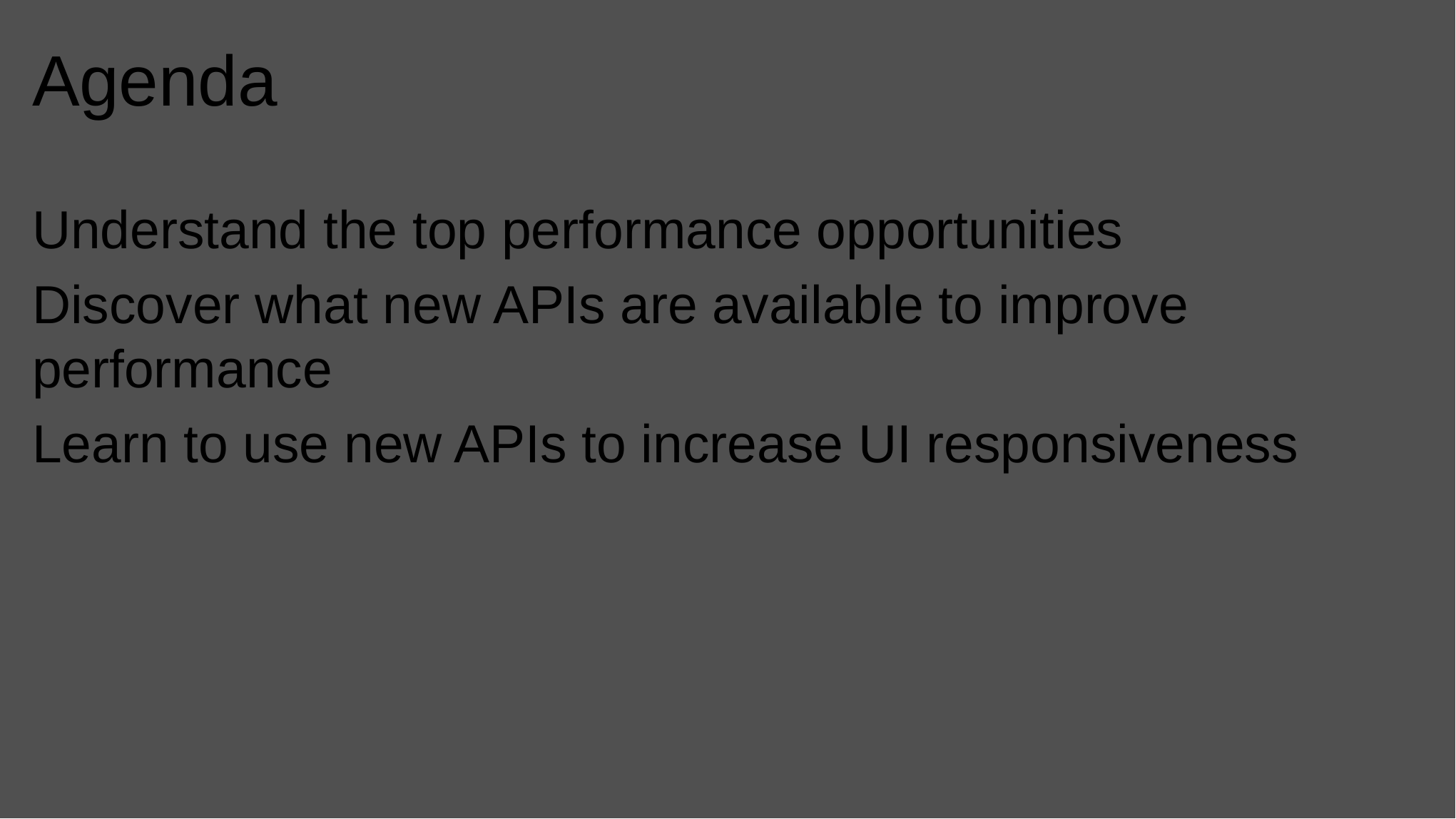

# Agenda
Understand the top performance opportunities
Discover what new APIs are available to improve performance
Learn to use new APIs to increase UI responsiveness